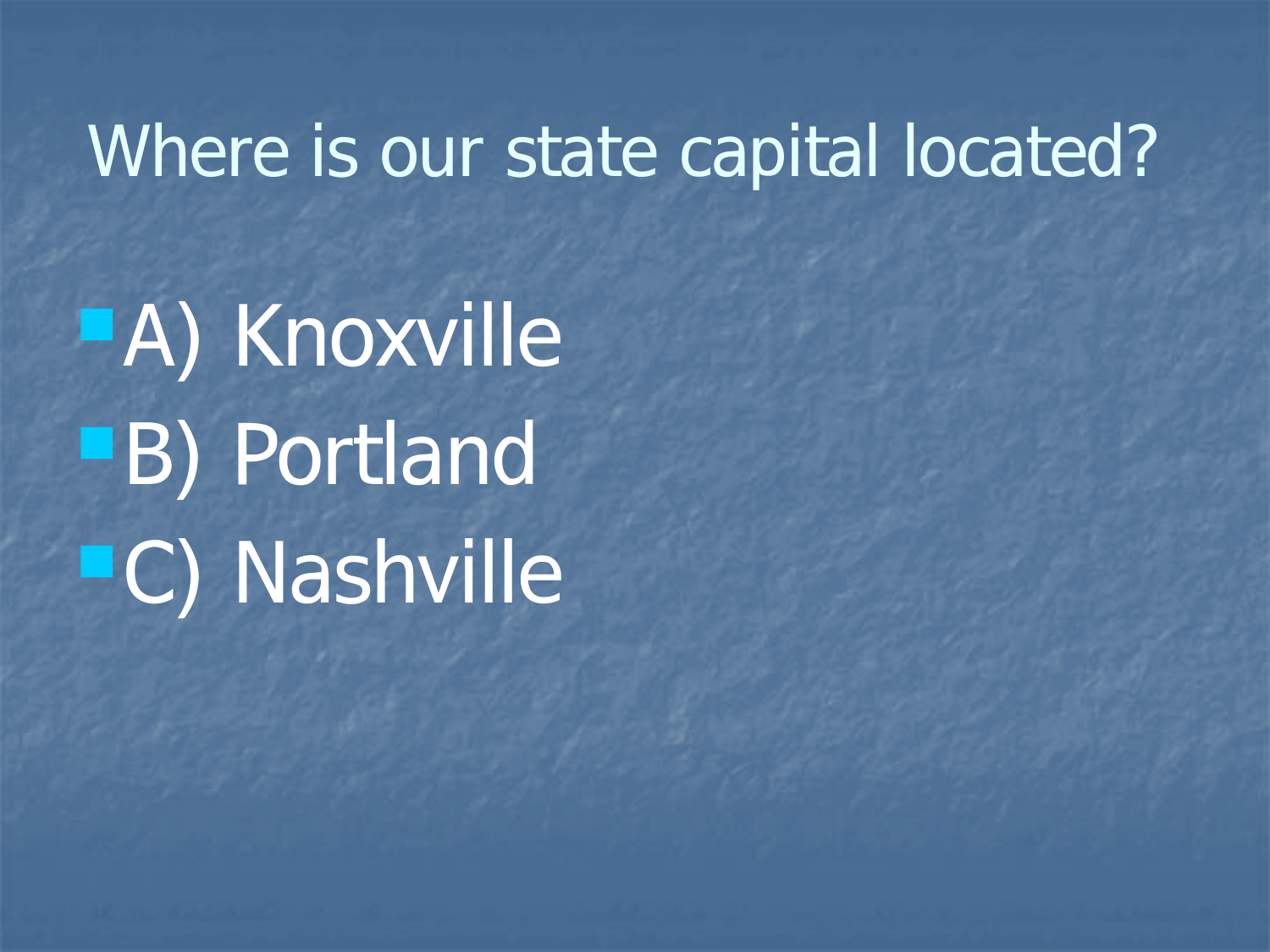

# Where is our state capital located?
A) Knoxville
B) Portland
C) Nashville